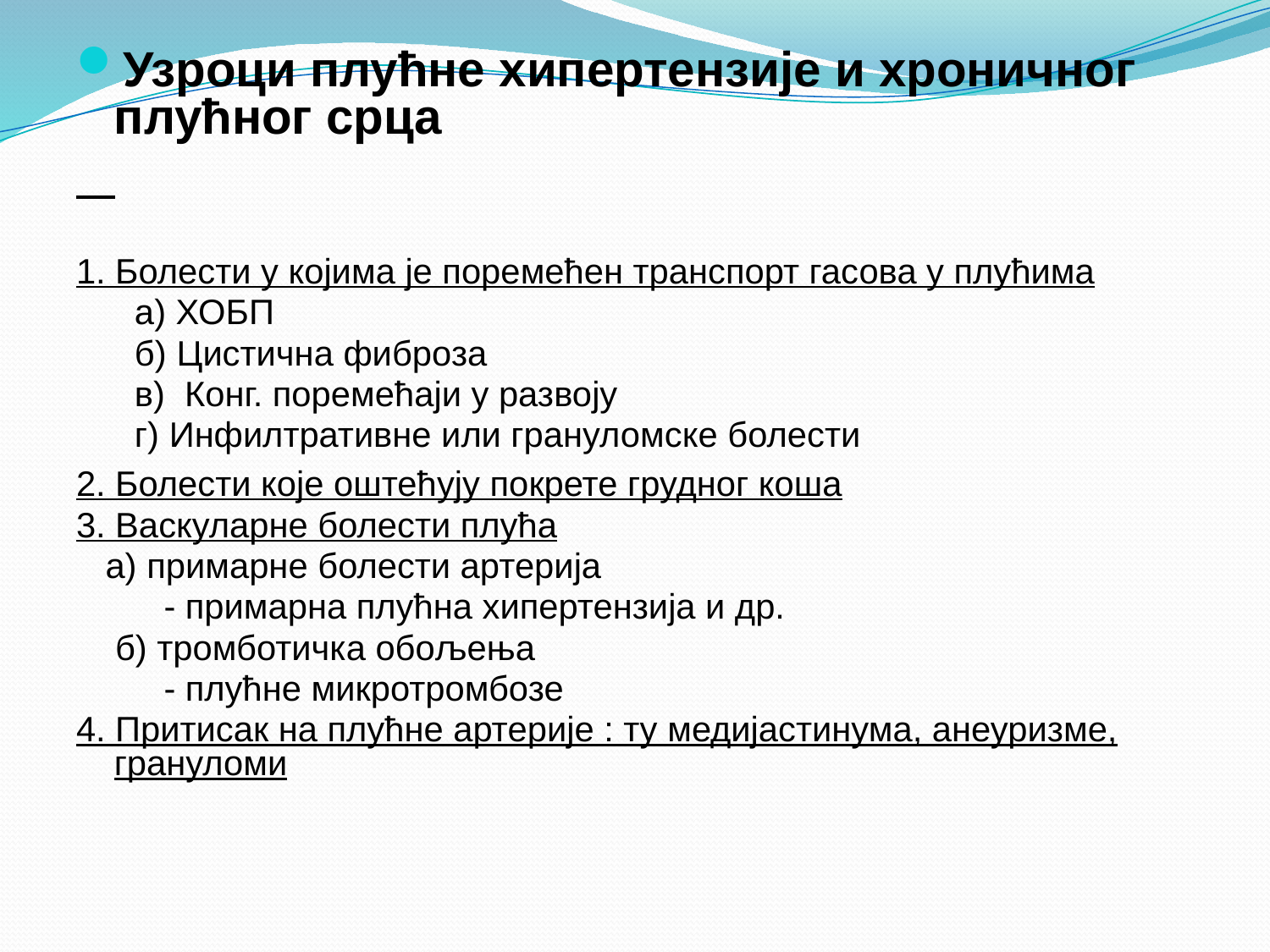

Узроци плућне хипертензије и хроничног плућног срца

1. Болести у којима је поремећен транспорт гасова у плућима
      a) ХОБП
      б) Цистична фиброза
      в)  Конг. поремећаји у развоју
      г) Инфилтративне или грануломске болести
2. Болести које оштећују покрете грудног коша
3. Васкуларне болести плућа
   а) примарне болести артерија
         - примарна плућна хипертензија и др.
    б) тромботичка обољења
         - плућне микротромбозе
4. Притисак на плућне артерије : ту медијастинума, анеуризме, грануломи